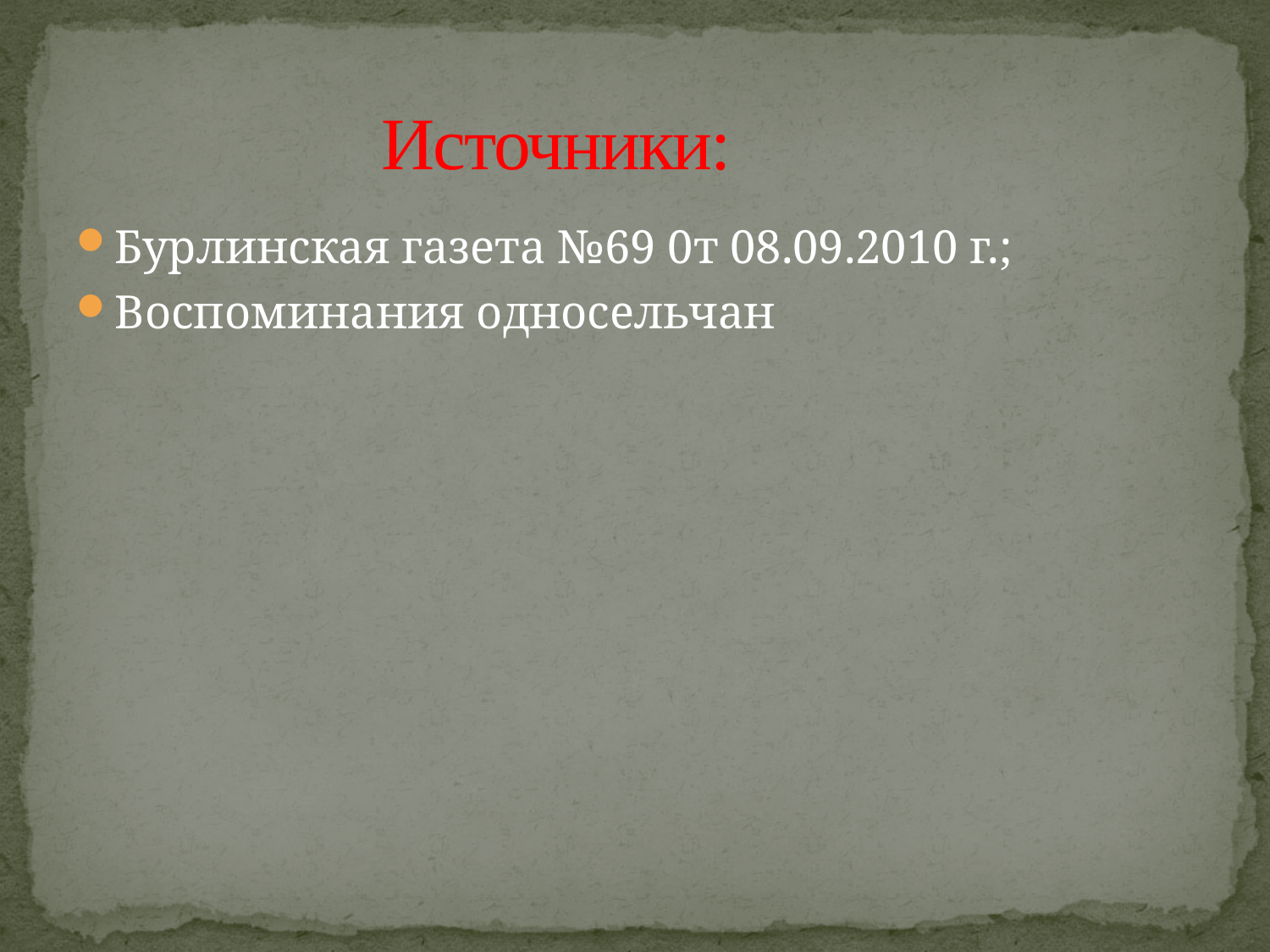

# Источники:
Бурлинская газета №69 0т 08.09.2010 г.;
Воспоминания односельчан